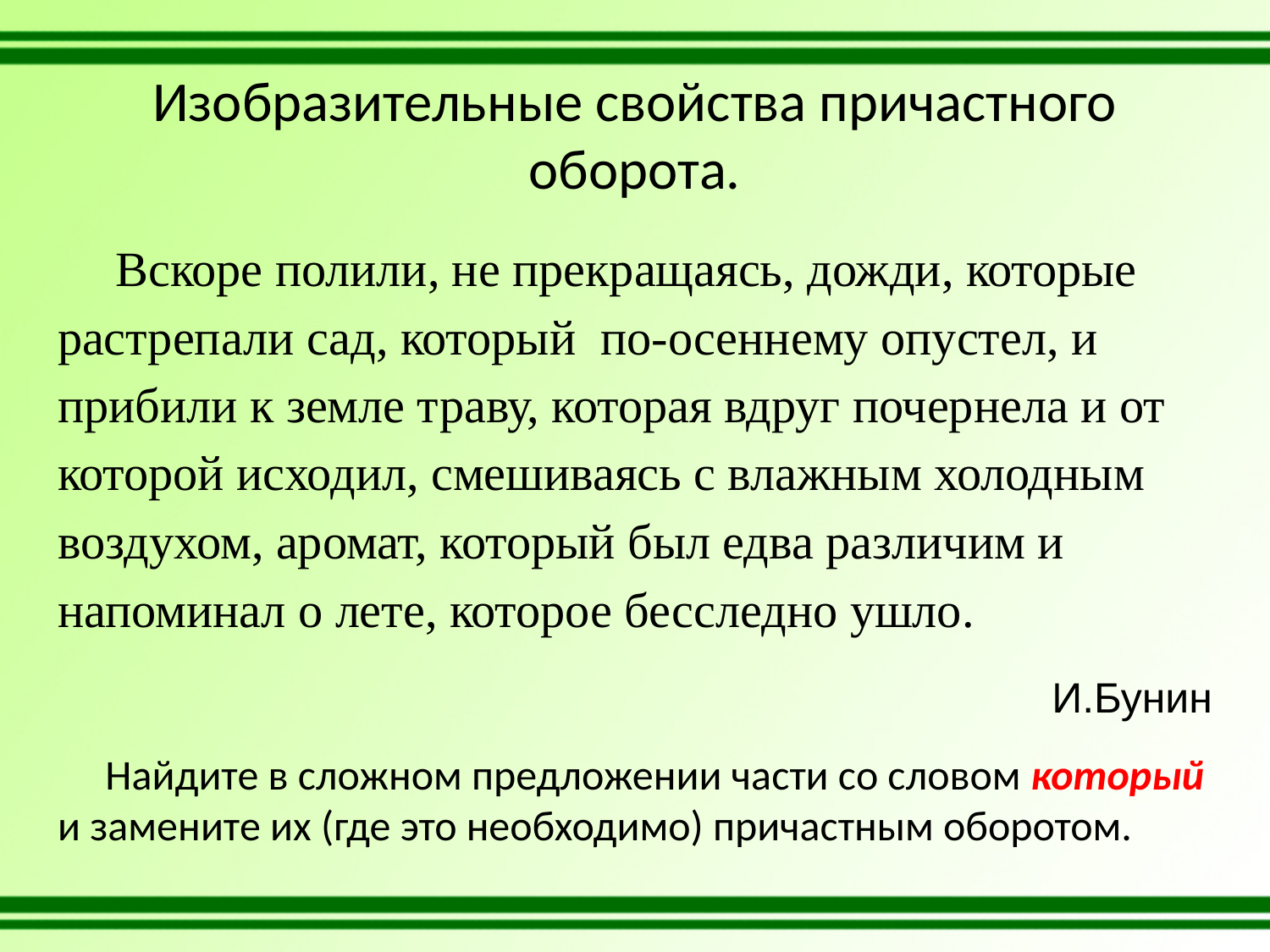

# Изобразительные свойства причастного оборота.
     Вскоре полили, не прекращаясь, дожди, которые растрепали сад, который  по-осеннему опустел, и прибили к земле траву, которая вдруг почернела и от которой исходил, смешиваясь с влажным холодным воздухом, аромат, который был едва различим и напоминал о лете, которое бесследно ушло.
И.Бунин
     Найдите в сложном предложении части со словом который и замените их (где это необходимо) причастным оборотом.